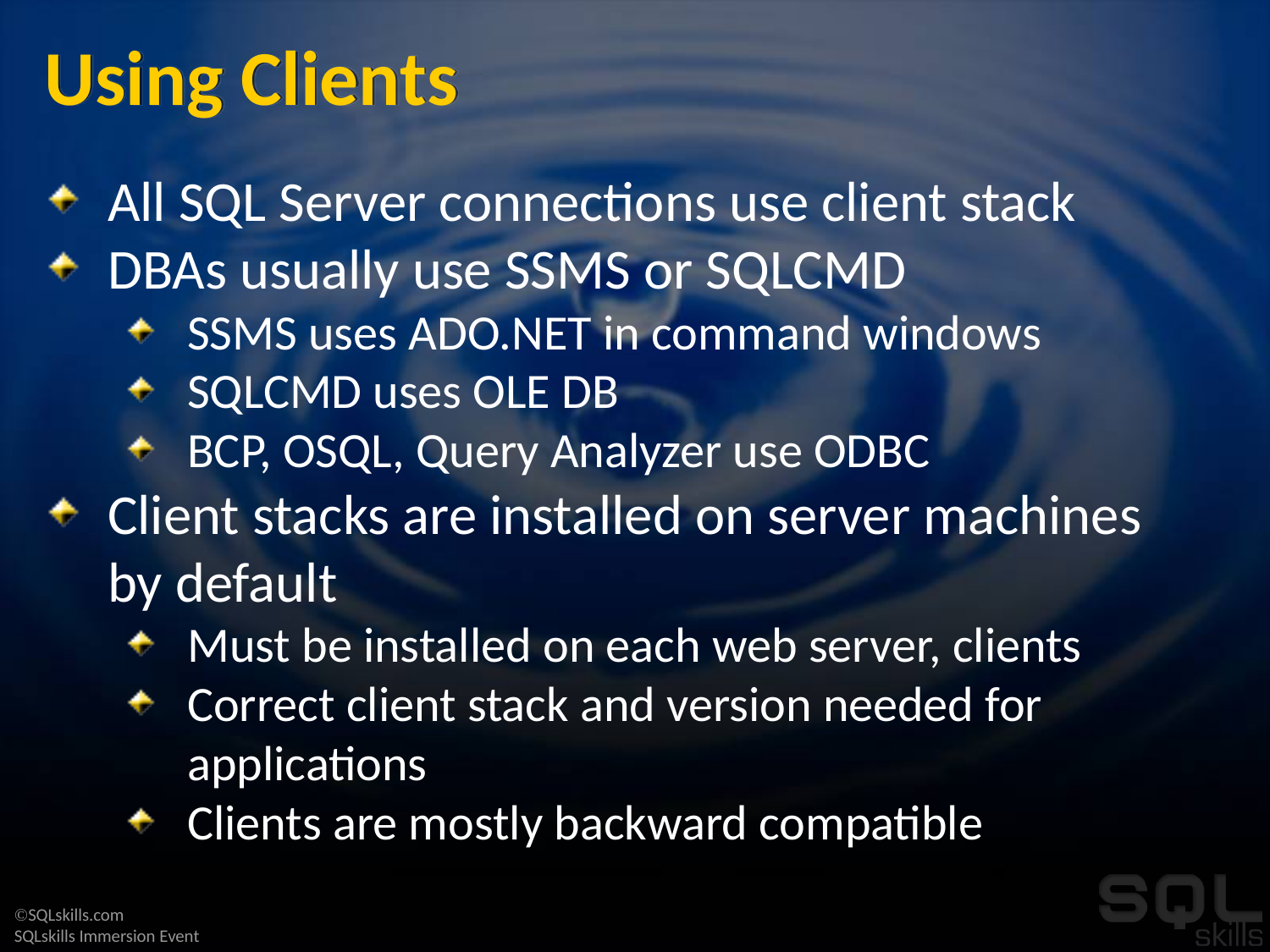

# Using Clients
All SQL Server connections use client stack
DBAs usually use SSMS or SQLCMD
SSMS uses ADO.NET in command windows
SQLCMD uses OLE DB
BCP, OSQL, Query Analyzer use ODBC
Client stacks are installed on server machines by default
Must be installed on each web server, clients
Correct client stack and version needed for applications
Clients are mostly backward compatible